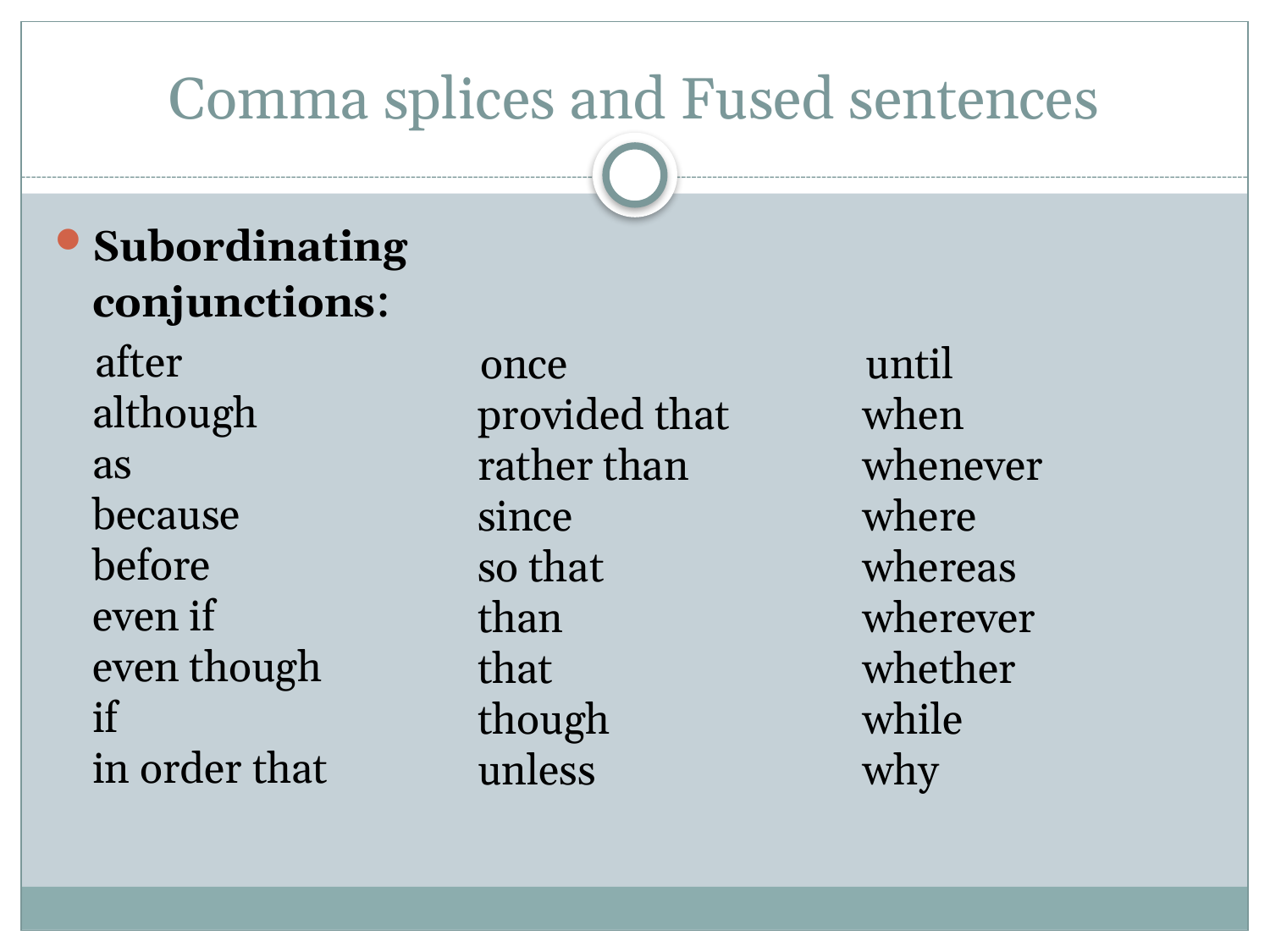

# Comma splices and Fused sentences
Subordinating conjunctions:
    after
although
as
because
before
even if
even though
if
in order that

    once
provided that
rather than
since
so that
than
that
though
unless

    until
when
whenever
where
whereas
wherever
whether
while
why